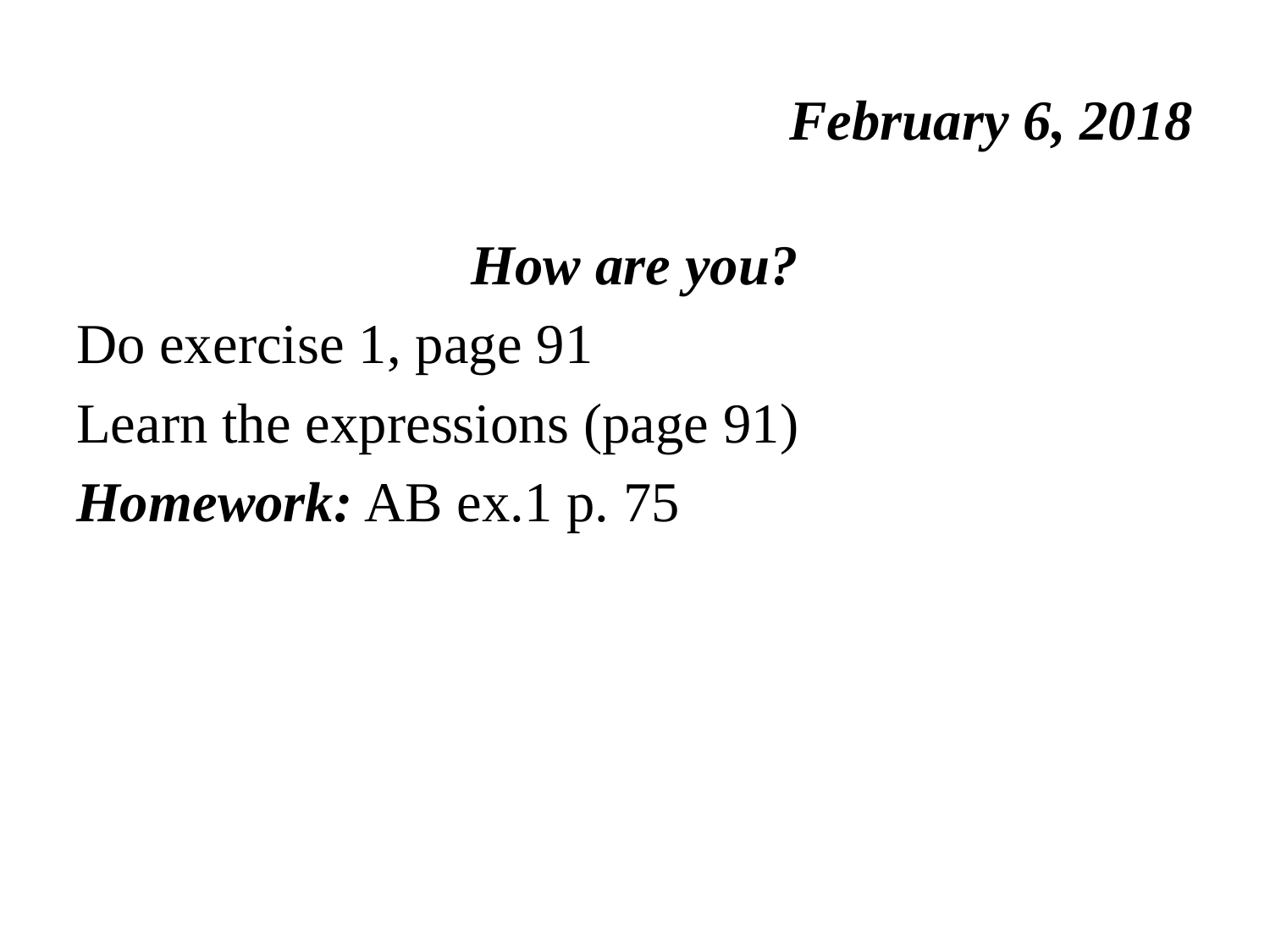

# February 6, 2018
How are you?
Do exercise 1, page 91
Learn the expressions (page 91)
Homework: AB ex.1 p. 75